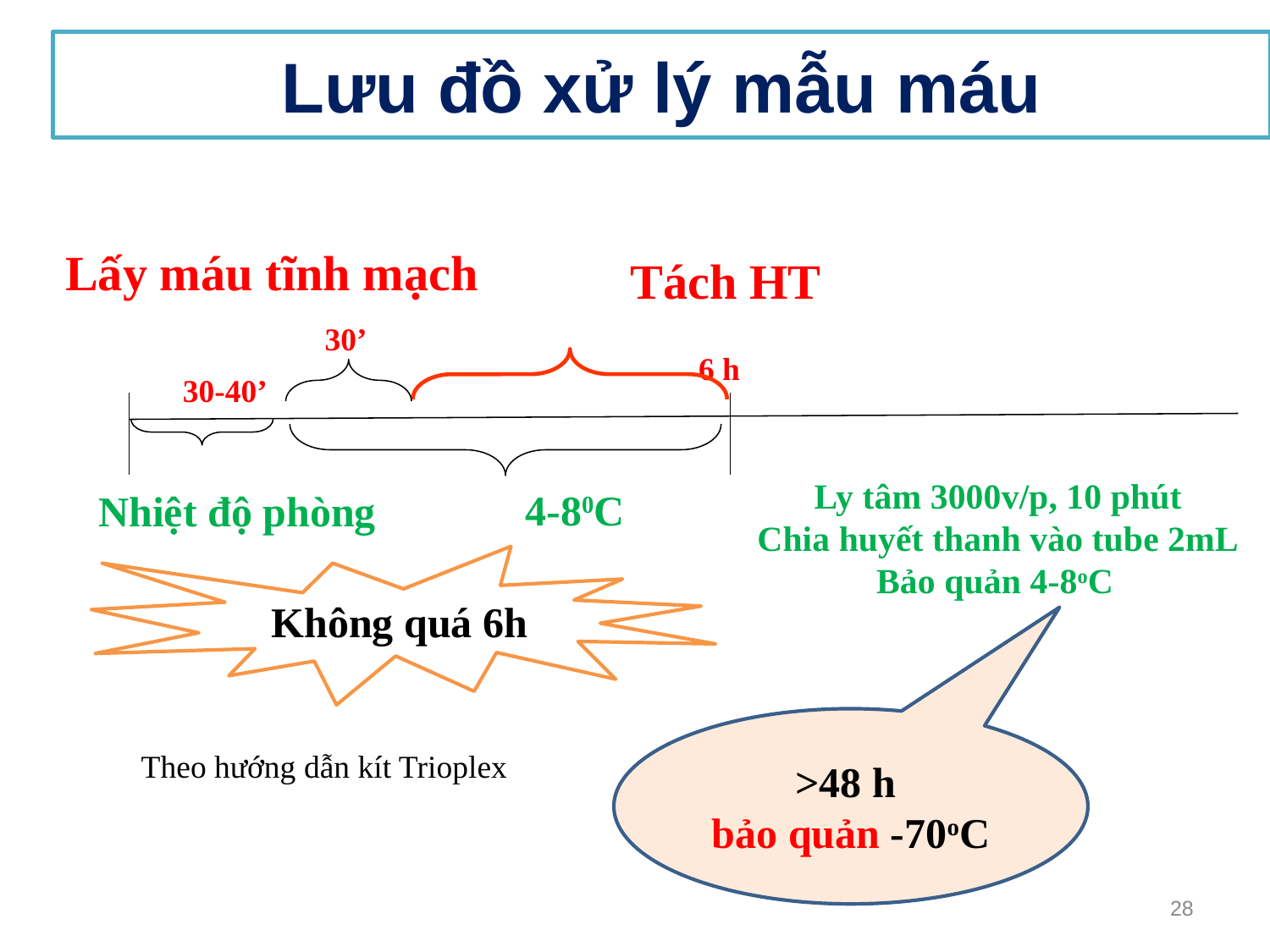

# Lưu đồ xử lý mẫu máu

Lấy máu tĩnh mạch
Tách HT
6 h

30-40’
Ly tâm 3000v/p, 10 phút
Chia huyết thanh vào tube 2mL
Bảo quản 4-8oC
Nhiệt độ phòng
4-80C
30’

Không quá 6h
>48 h
bảo quản -70oC
Theo hướng dẫn kít Trioplex
28